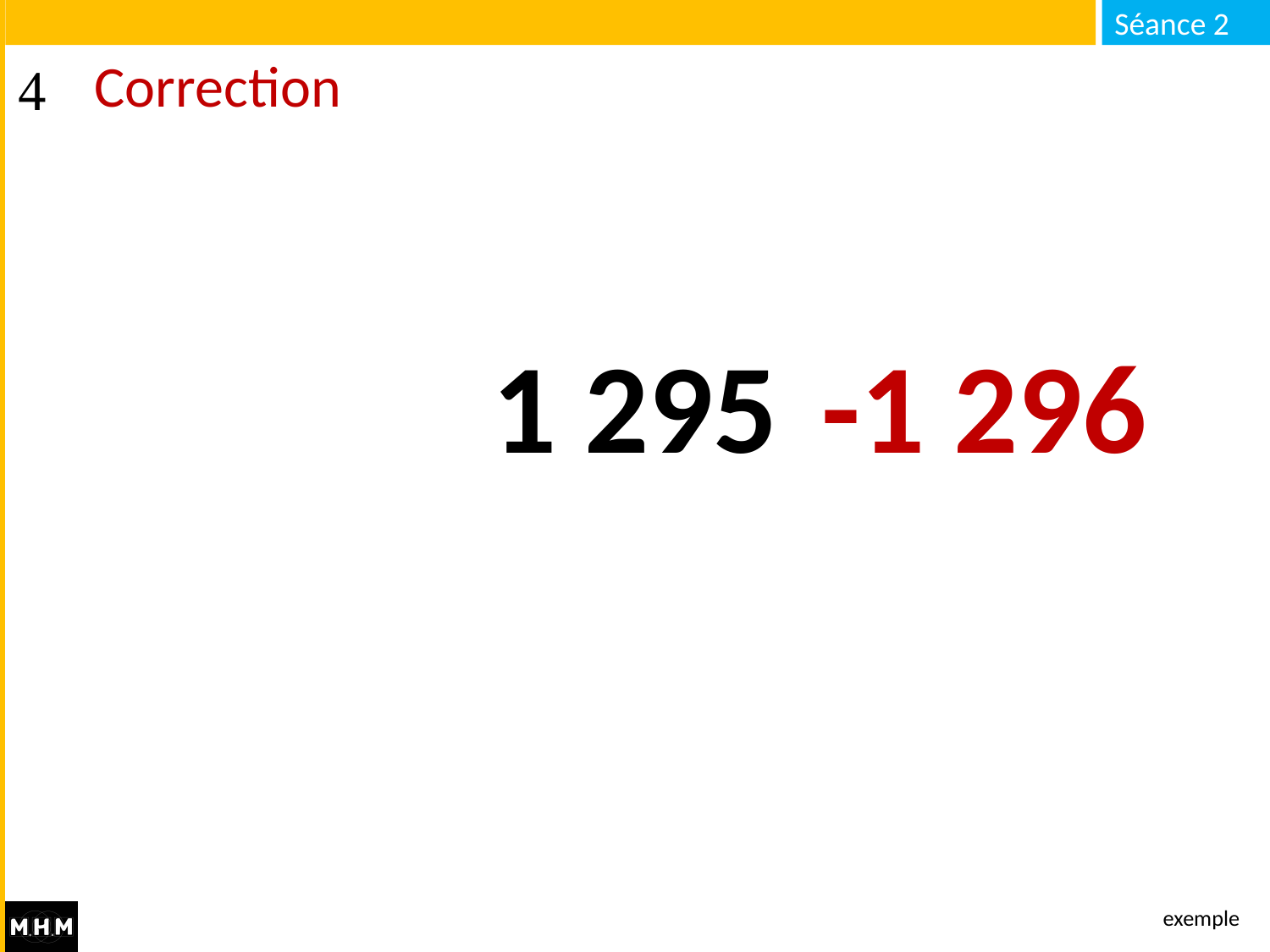

# Correction
-1 296
1 295
exemple